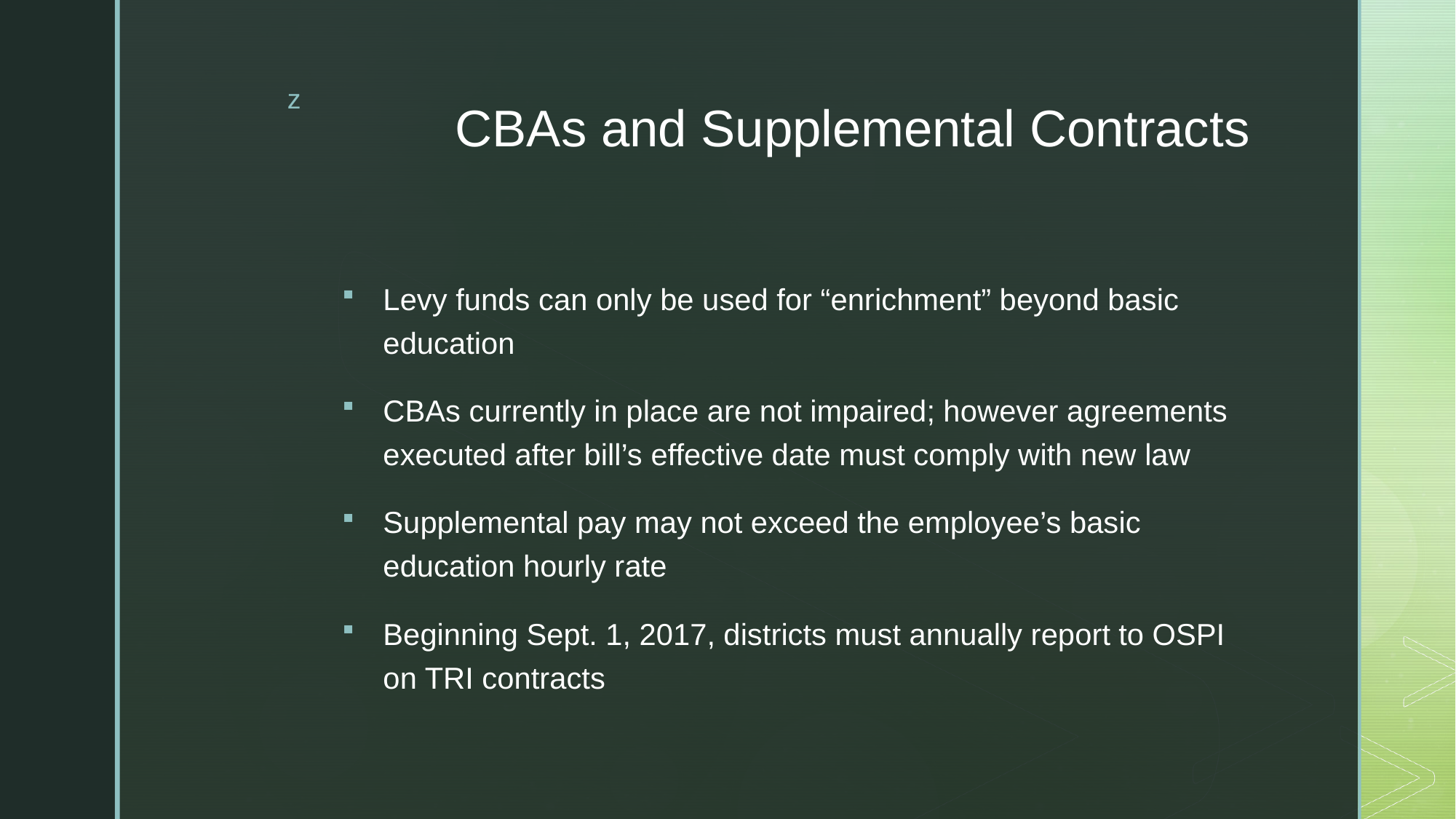

# CBAs and Supplemental Contracts
Levy funds can only be used for “enrichment” beyond basic education
CBAs currently in place are not impaired; however agreements executed after bill’s effective date must comply with new law
Supplemental pay may not exceed the employee’s basic education hourly rate
Beginning Sept. 1, 2017, districts must annually report to OSPI on TRI contracts